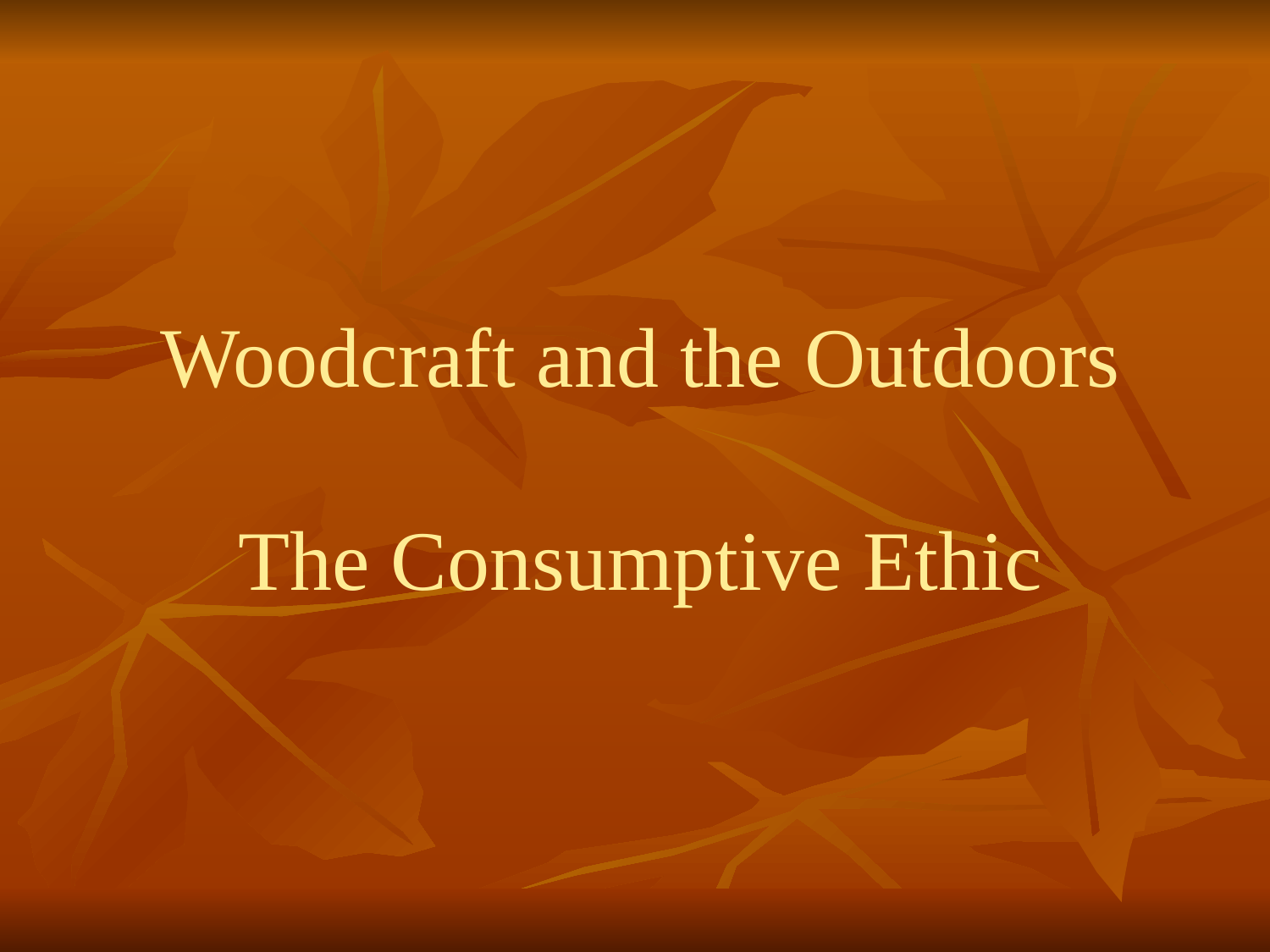

Woodcraft and the Outdoors

The Consumptive Ethic